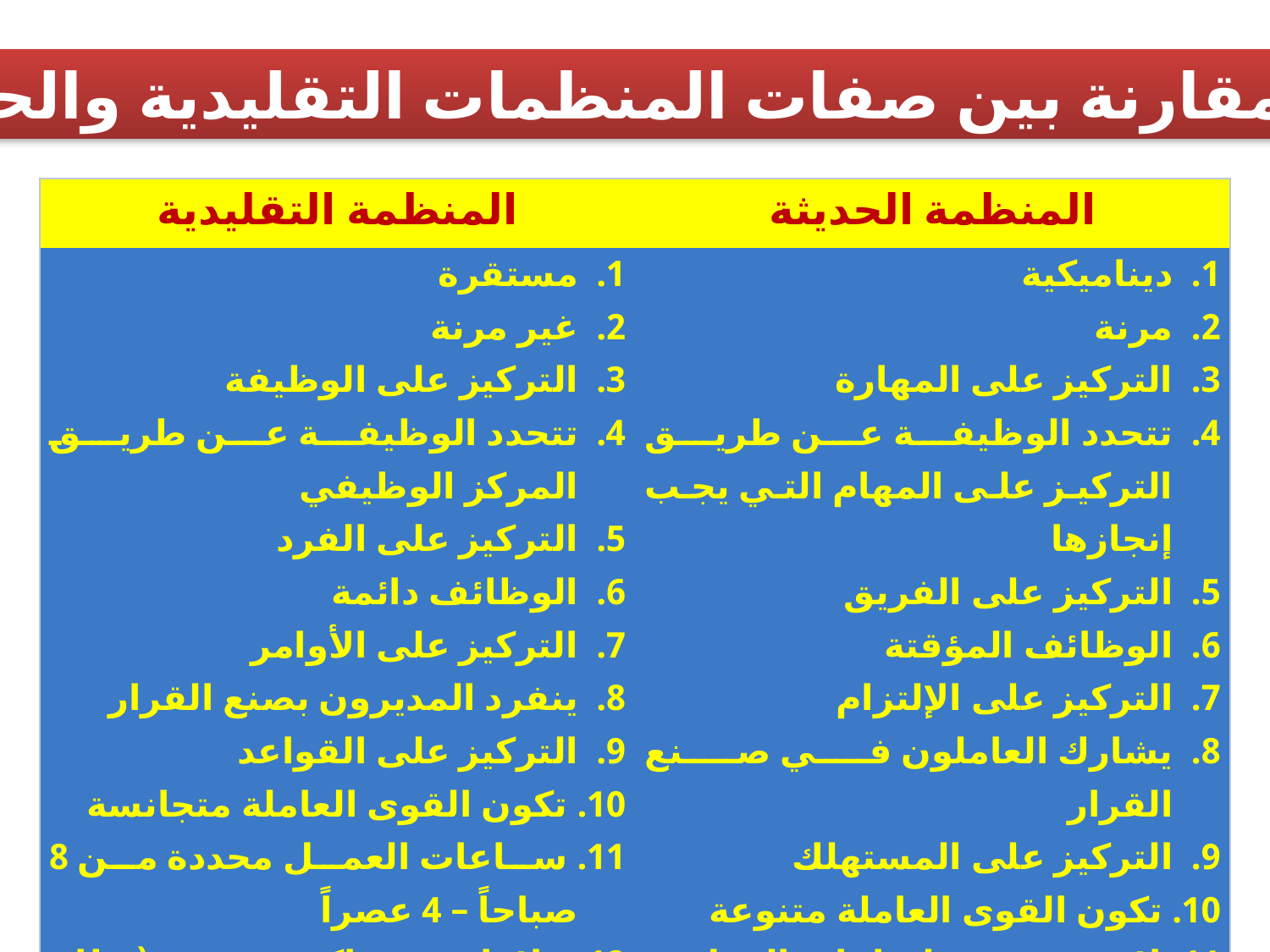

المقارنة بين صفات المنظمات التقليدية والحديثة
| المنظمة التقليدية | المنظمة الحديثة |
| --- | --- |
| مستقرة غير مرنة التركيز على الوظيفة تتحدد الوظيفة عن طريق المركز الوظيفي التركيز على الفرد الوظائف دائمة التركيز على الأوامر ينفرد المديرون بصنع القرار التركيز على القواعد 10. تكون القوى العاملة متجانسة 11. ساعات العمل محددة من 8 صباحاً – 4 عصراً 12. علاقات هيدراكية (نظام التحكم) | ديناميكية مرنة التركيز على المهارة تتحدد الوظيفة عن طريق التركيز على المهام التي يجب إنجازها التركيز على الفريق الوظائف المؤقتة التركيز على الإلتزام يشارك العاملون في صنع القرار التركيز على المستهلك 10. تكون القوى العاملة متنوعة 11. لا يوجد تحديد لساعات العمل 12. علاقات شبكية |